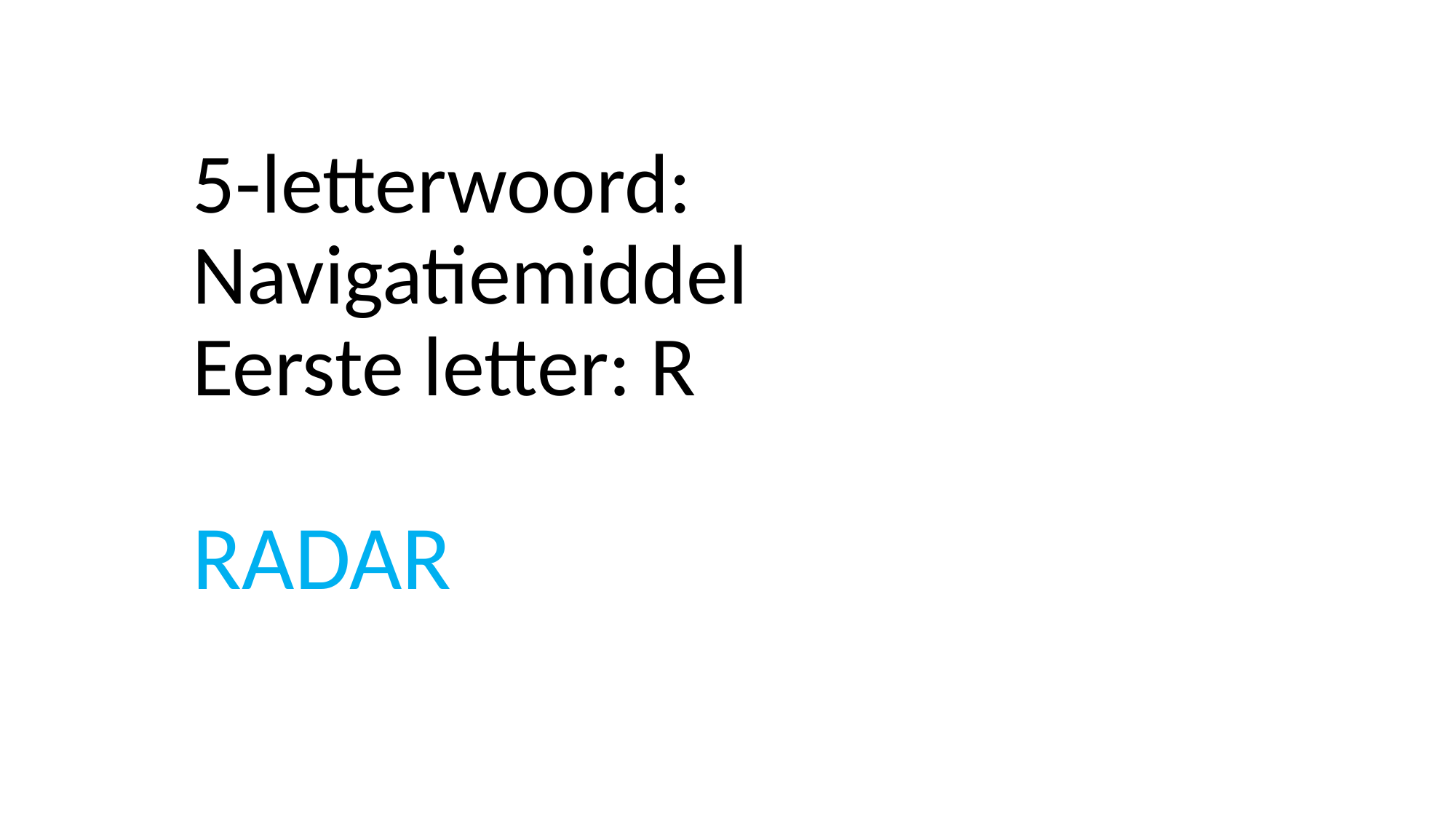

# 5-letterwoord: Navigatiemiddel Eerste letter: R
RADAR